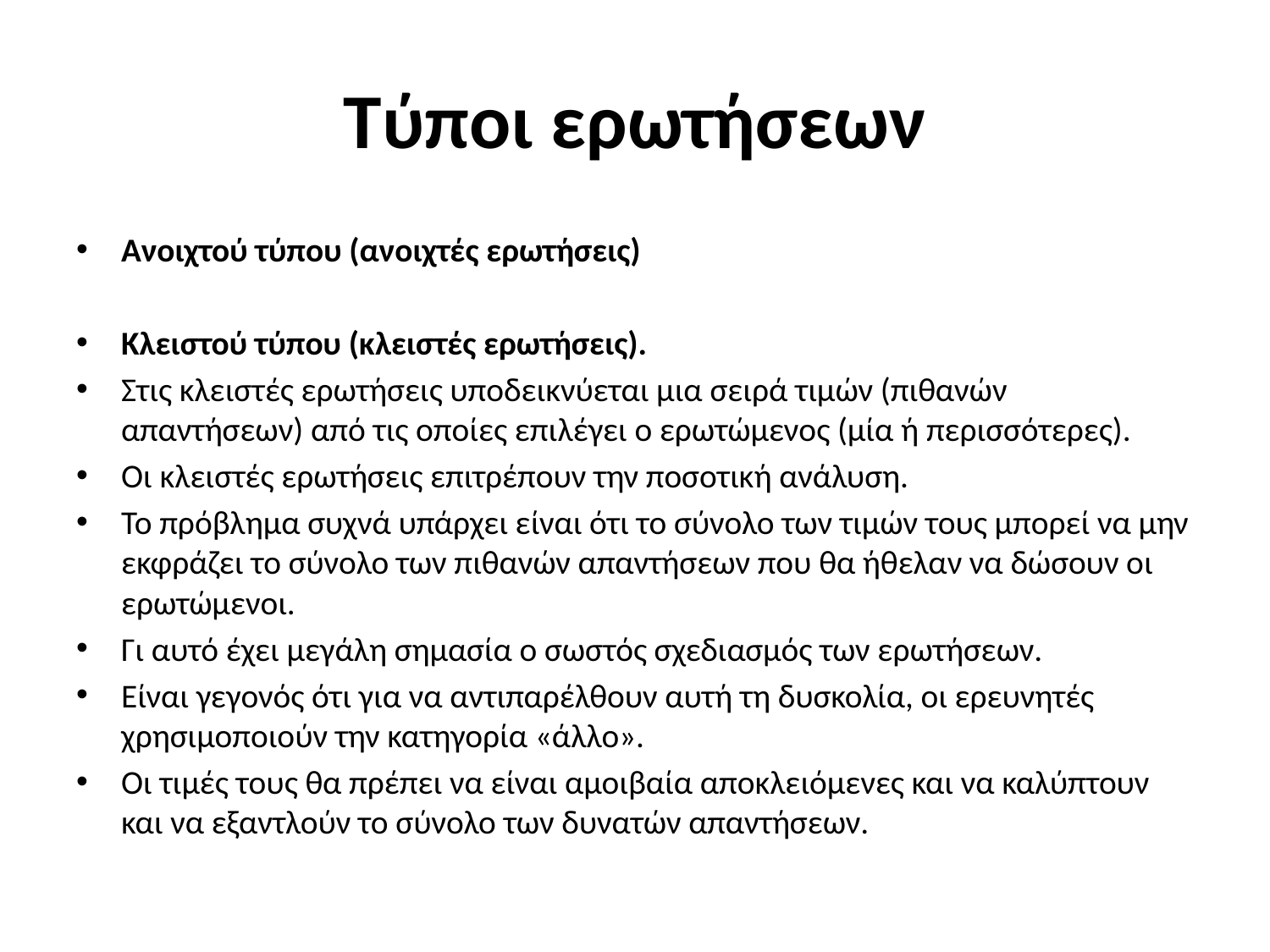

# Τύποι ερωτήσεων
Ανοιχτού τύπου (ανοιχτές ερωτήσεις)

Κλειστού τύπου (κλειστές ερωτήσεις).
Στις κλειστές ερωτήσεις υποδεικνύεται μια σειρά τιμών (πιθανών απαντήσεων) από τις οποίες επιλέγει ο ερωτώμενος (μία ή περισσότερες).
Οι κλειστές ερωτήσεις επιτρέπουν την ποσοτική ανάλυση.
Το πρόβλημα συχνά υπάρχει είναι ότι το σύνολο των τιμών τους μπορεί να μην εκφράζει το σύνολο των πιθανών απαντήσεων που θα ήθελαν να δώσουν οι ερωτώμενοι.
Γι αυτό έχει μεγάλη σημασία ο σωστός σχεδιασμός των ερωτήσεων.
Είναι γεγονός ότι για να αντιπαρέλθουν αυτή τη δυσκολία, οι ερευνητές χρησιμοποιούν την κατηγορία «άλλο».
Οι τιμές τους θα πρέπει να είναι αμοιβαία αποκλειόμενες και να καλύπτουν και να εξαντλούν το σύνολο των δυνατών απαντήσεων.